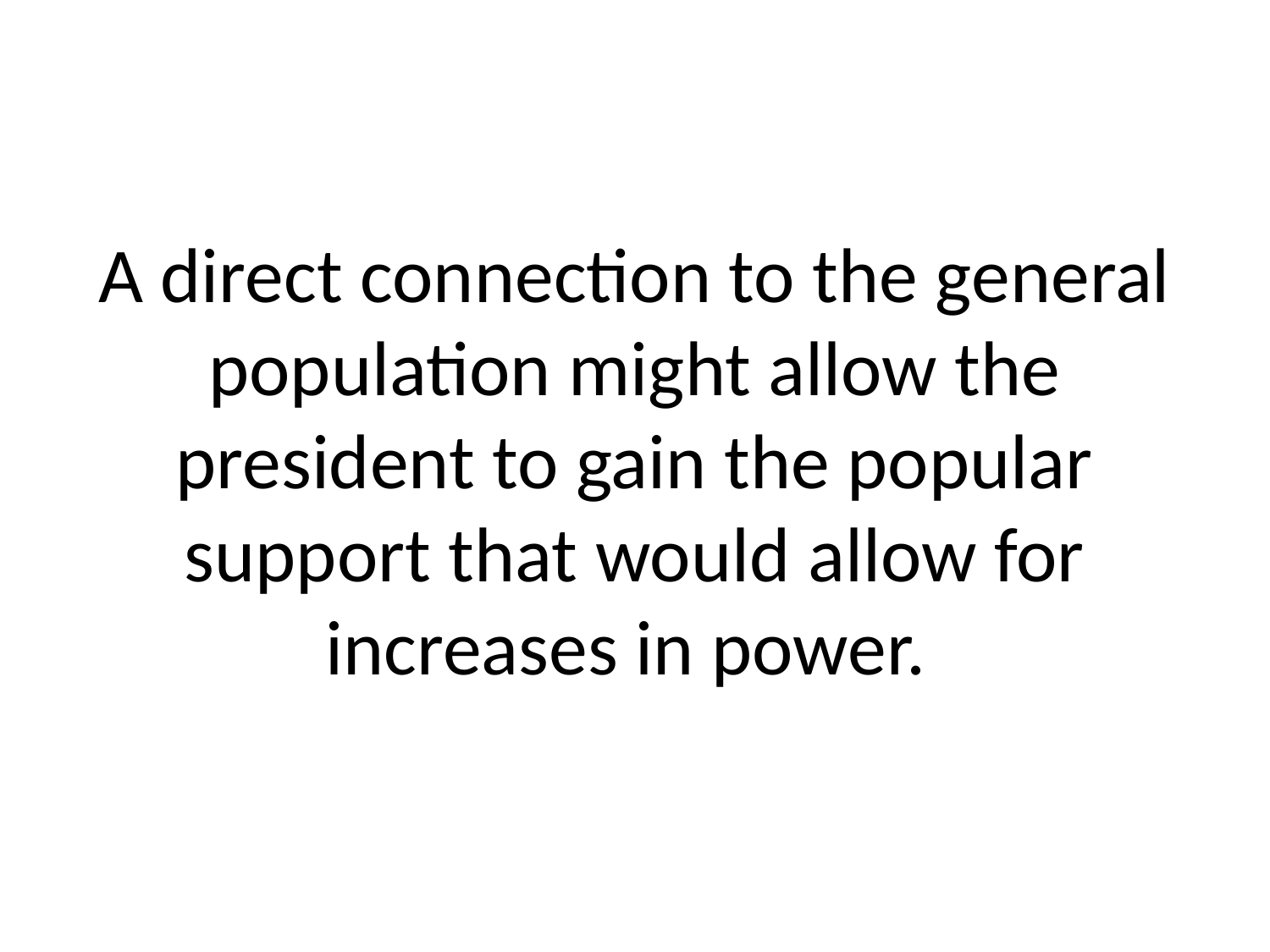

# A direct connection to the general population might allow the president to gain the popular support that would allow for increases in power.